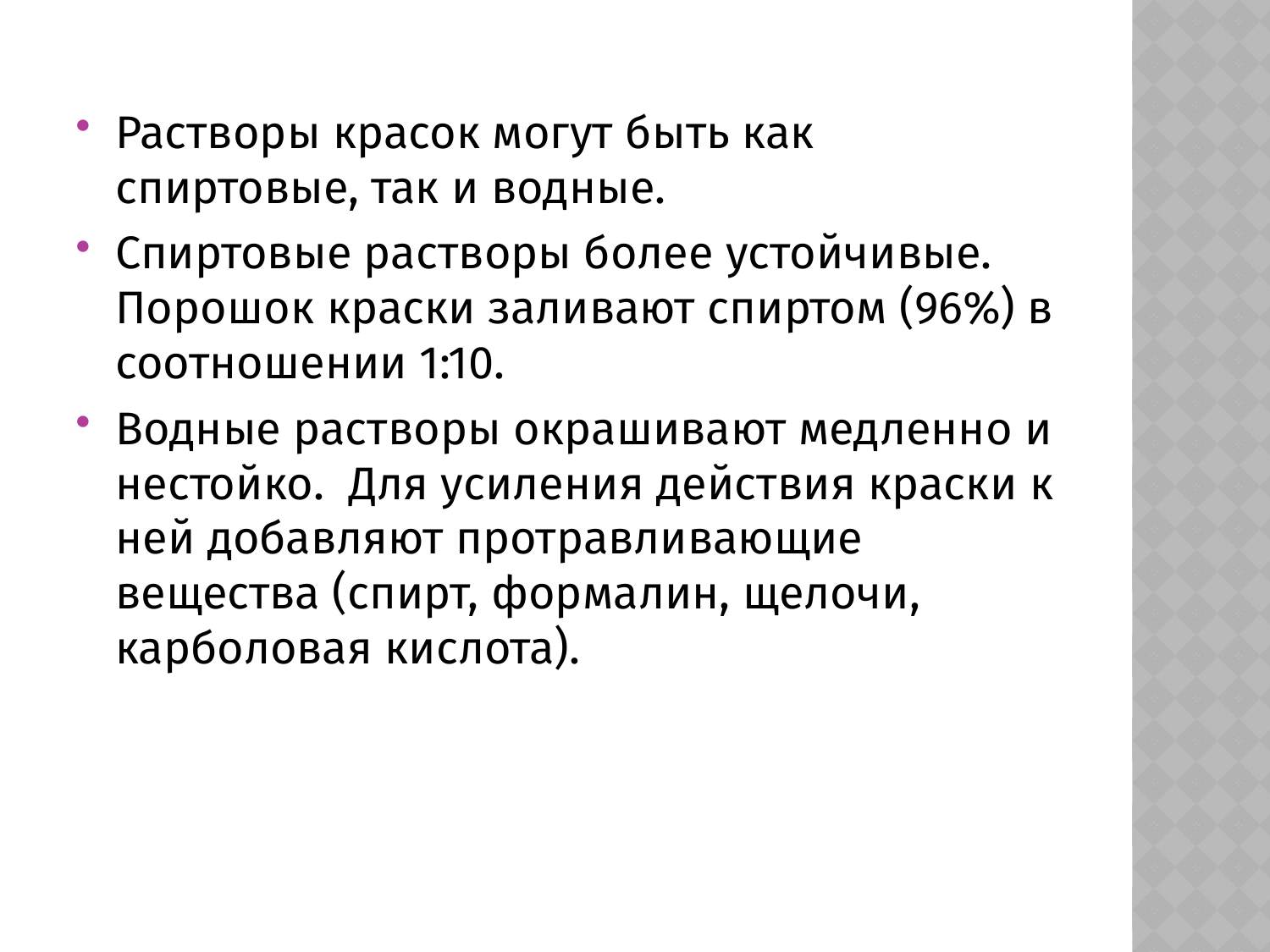

Растворы красок могут быть как спиртовые, так и водные.
Спиртовые растворы более устойчивые. Порошок краски заливают спиртом (96%) в соотношении 1:10.
Водные растворы окрашивают медленно и нестойко.  Для усиления действия краски к ней добавляют протравливающие вещества (спирт, формалин, щелочи, карболовая кислота).